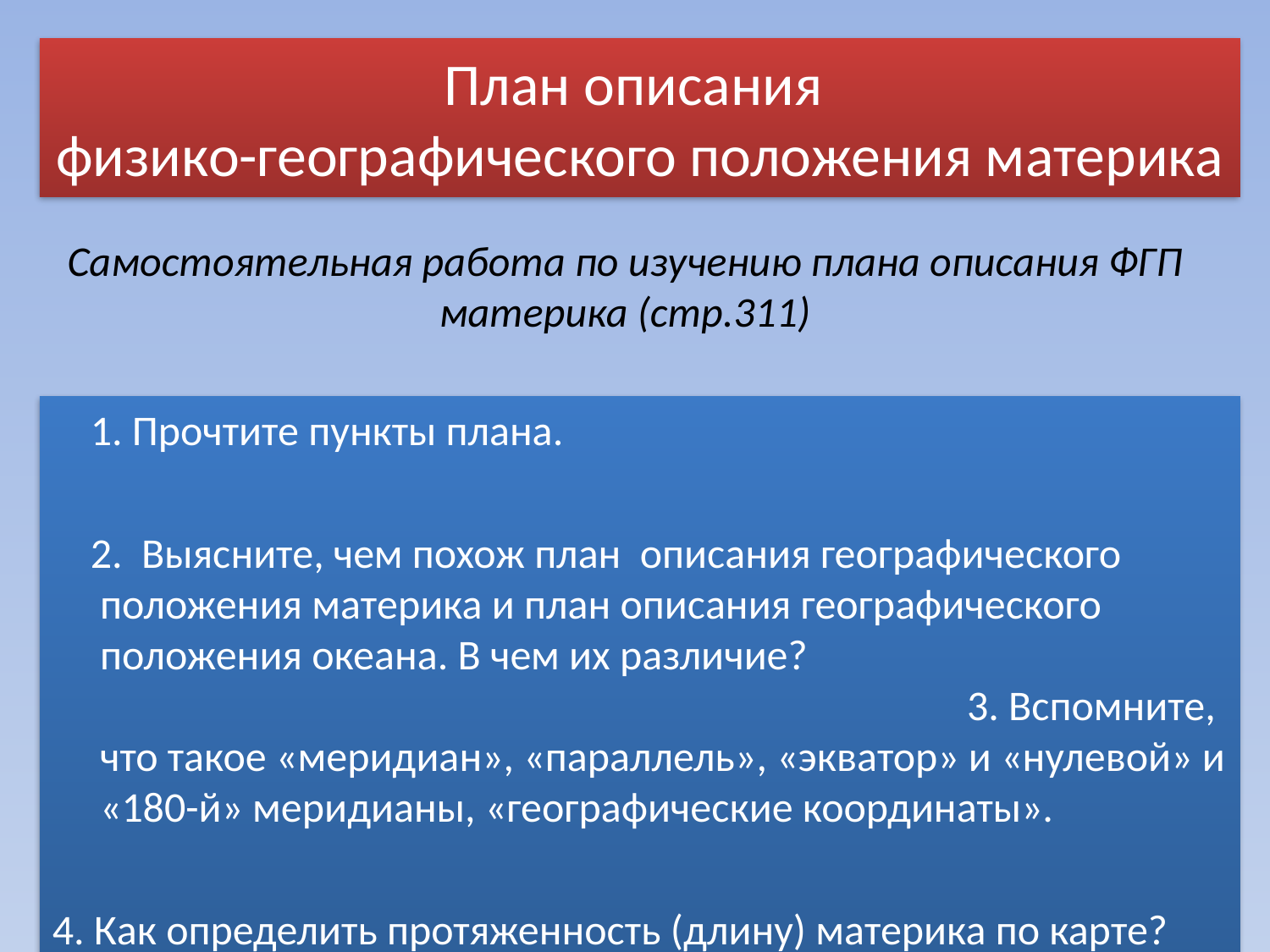

# План описания физико-географического положения материка
Самостоятельная работа по изучению плана описания ФГП материка (стр.311)
    1. Прочтите пункты плана.
    2.  Выясните, чем похож план  описания географического положения материка и план описания географического положения океана. В чем их различие?                                                                                                                                        3. Вспомните, что такое «меридиан», «параллель», «экватор» и «нулевой» и «180-й» меридианы, «географические координаты».
4. Как определить протяженность (длину) материка по карте?